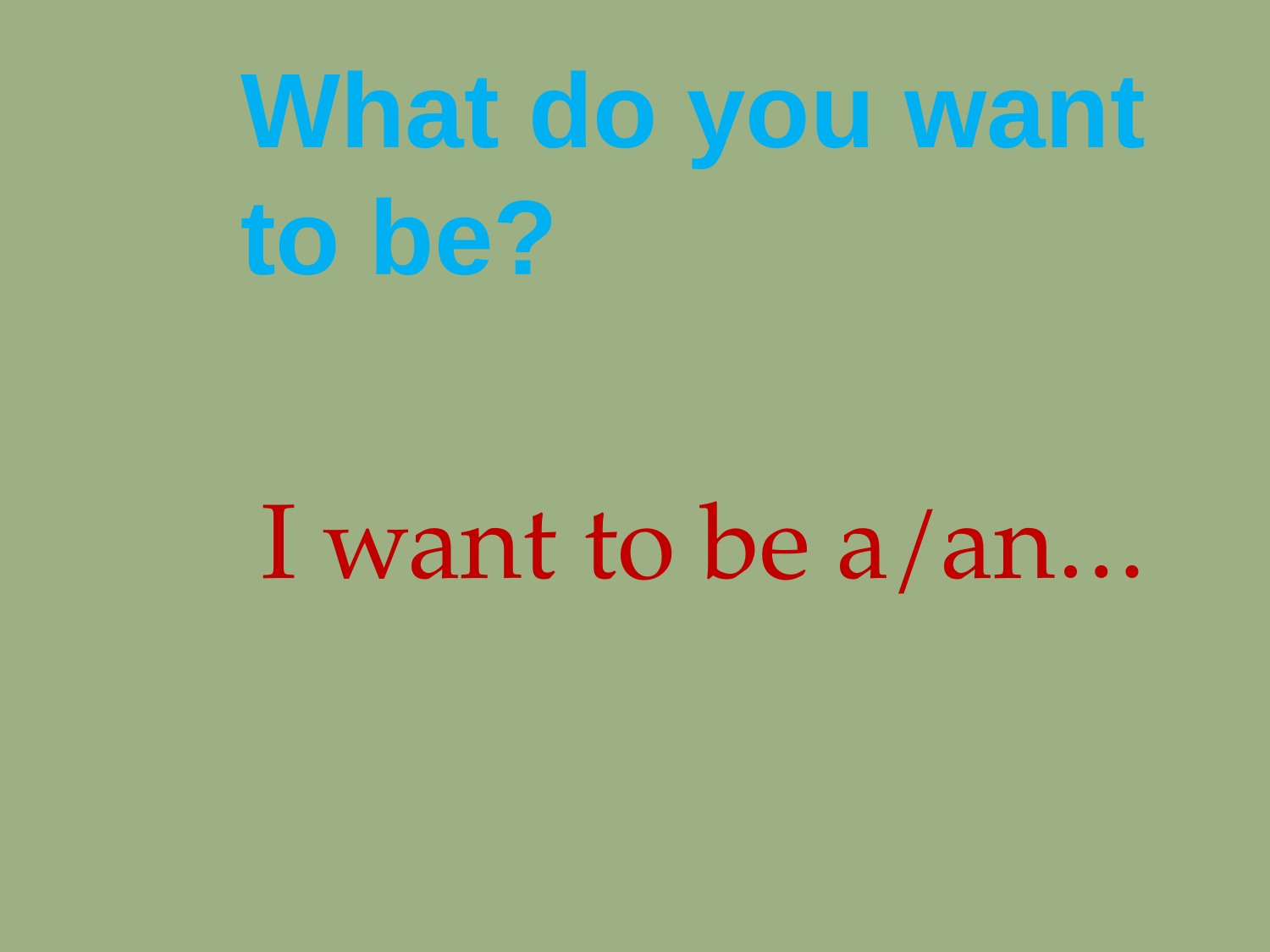

# What do you want to be?
I want to be a/an…